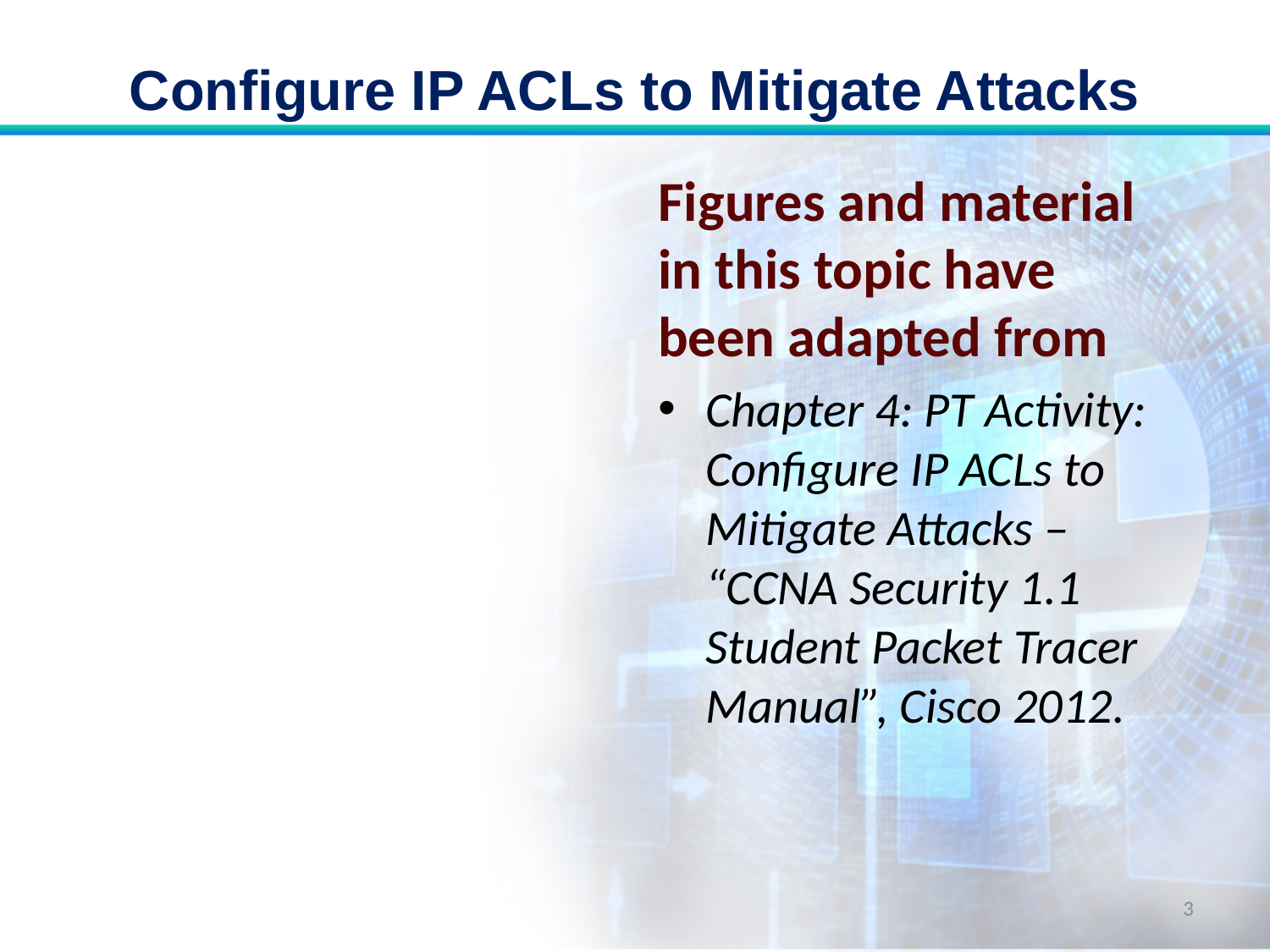

# Configure IP ACLs to Mitigate Attacks
Figures and material in this topic have been adapted from
Chapter 4: PT Activity: Configure IP ACLs to Mitigate Attacks – “CCNA Security 1.1 Student Packet Tracer Manual”, Cisco 2012.

3